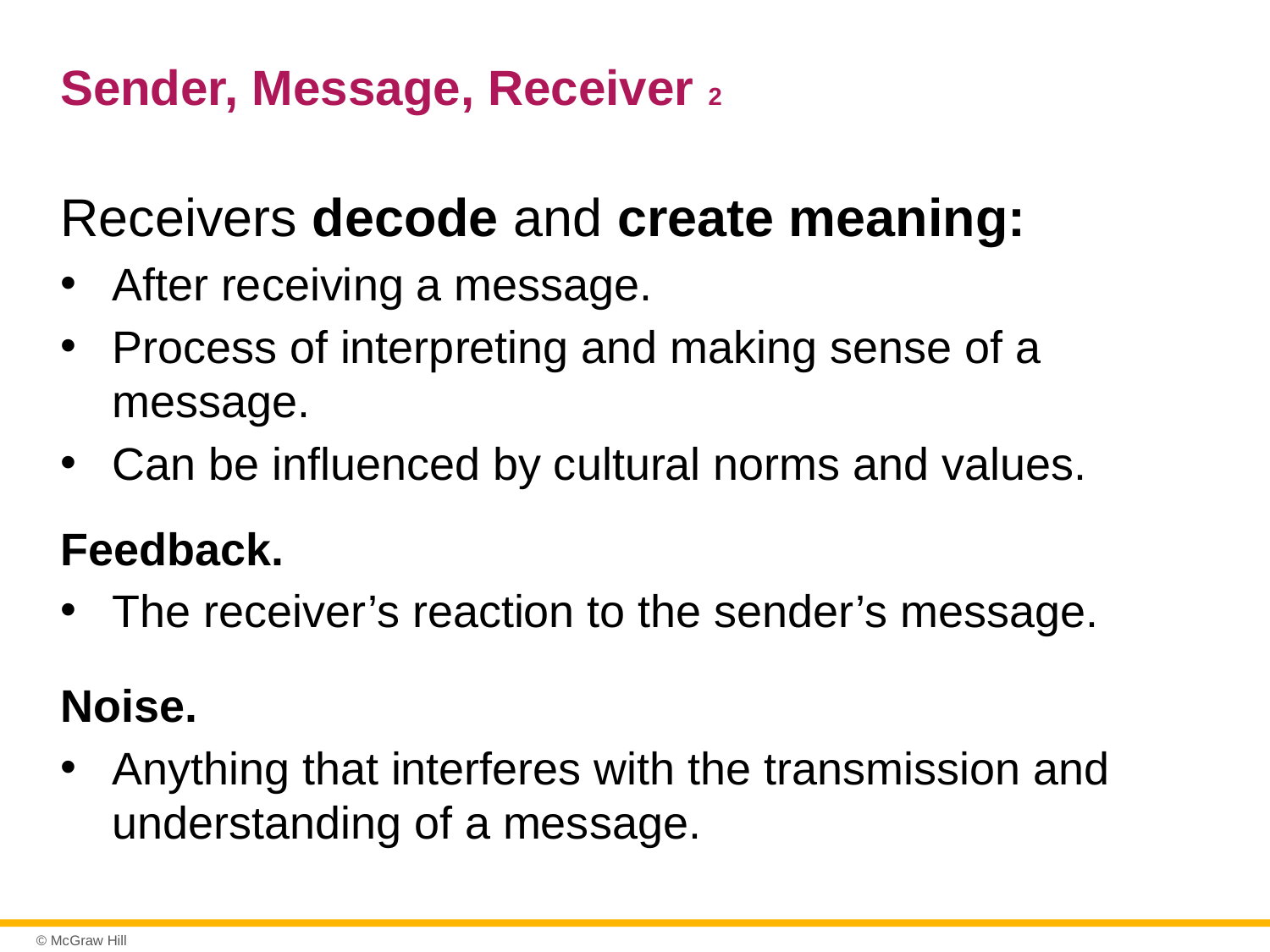

# Sender, Message, Receiver 2
Receivers decode and create meaning:
After receiving a message.
Process of interpreting and making sense of a message.
Can be influenced by cultural norms and values.

Feedback.
The receiver’s reaction to the sender’s message.

Noise.
Anything that interferes with the transmission and understanding of a message.